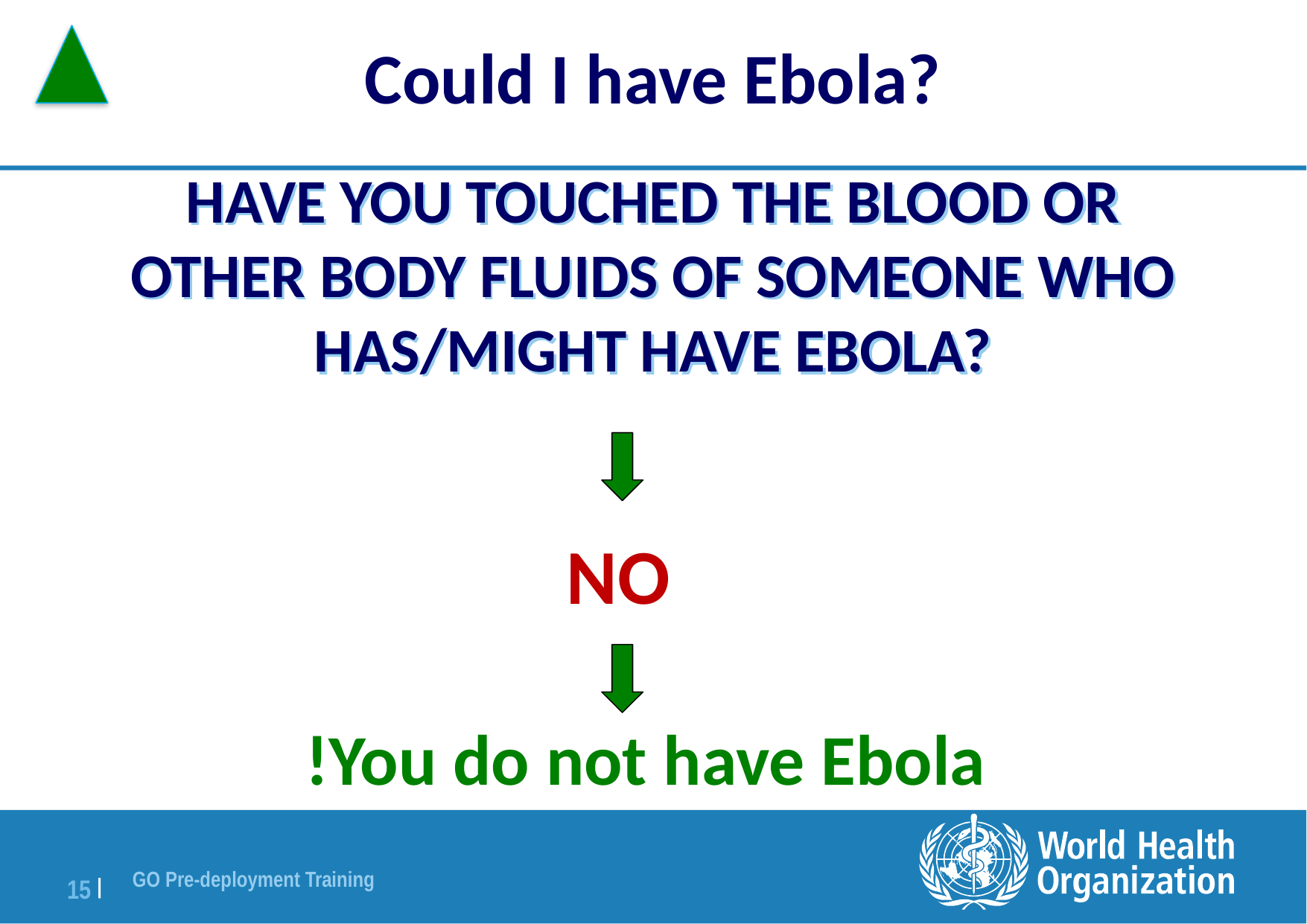

Could I have Ebola?

# HAVE YOU TOUCHED THE BLOOD OR OTHER BODY FLUIDS OF SOMEONE WHO HAS/MIGHT HAVE EBOLA?

NO

You do not have Ebola!